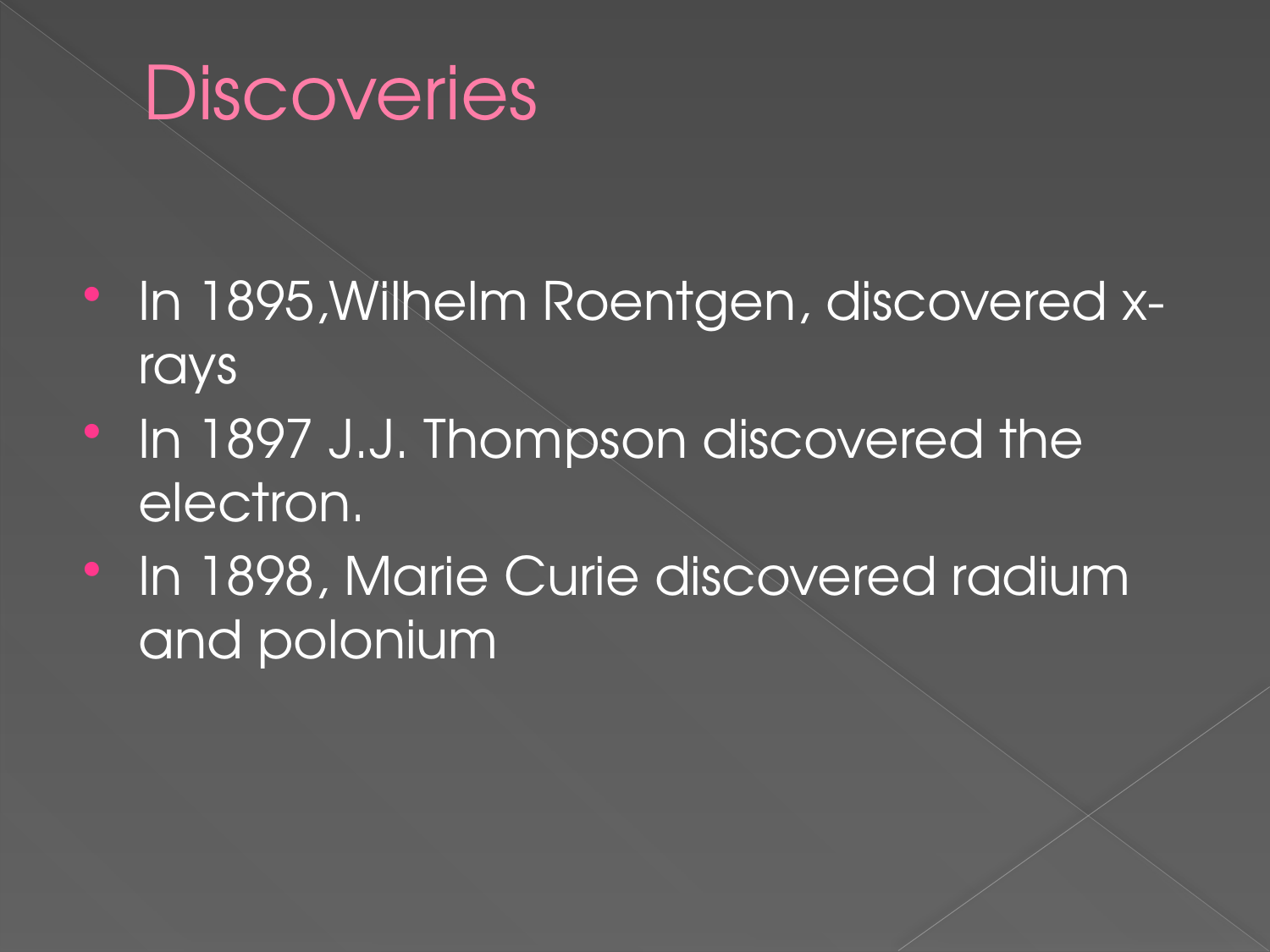

# Discoveries
In 1895,Wilhelm Roentgen, discovered x-rays
In 1897 J.J. Thompson discovered the electron.
In 1898, Marie Curie discovered radium and polonium